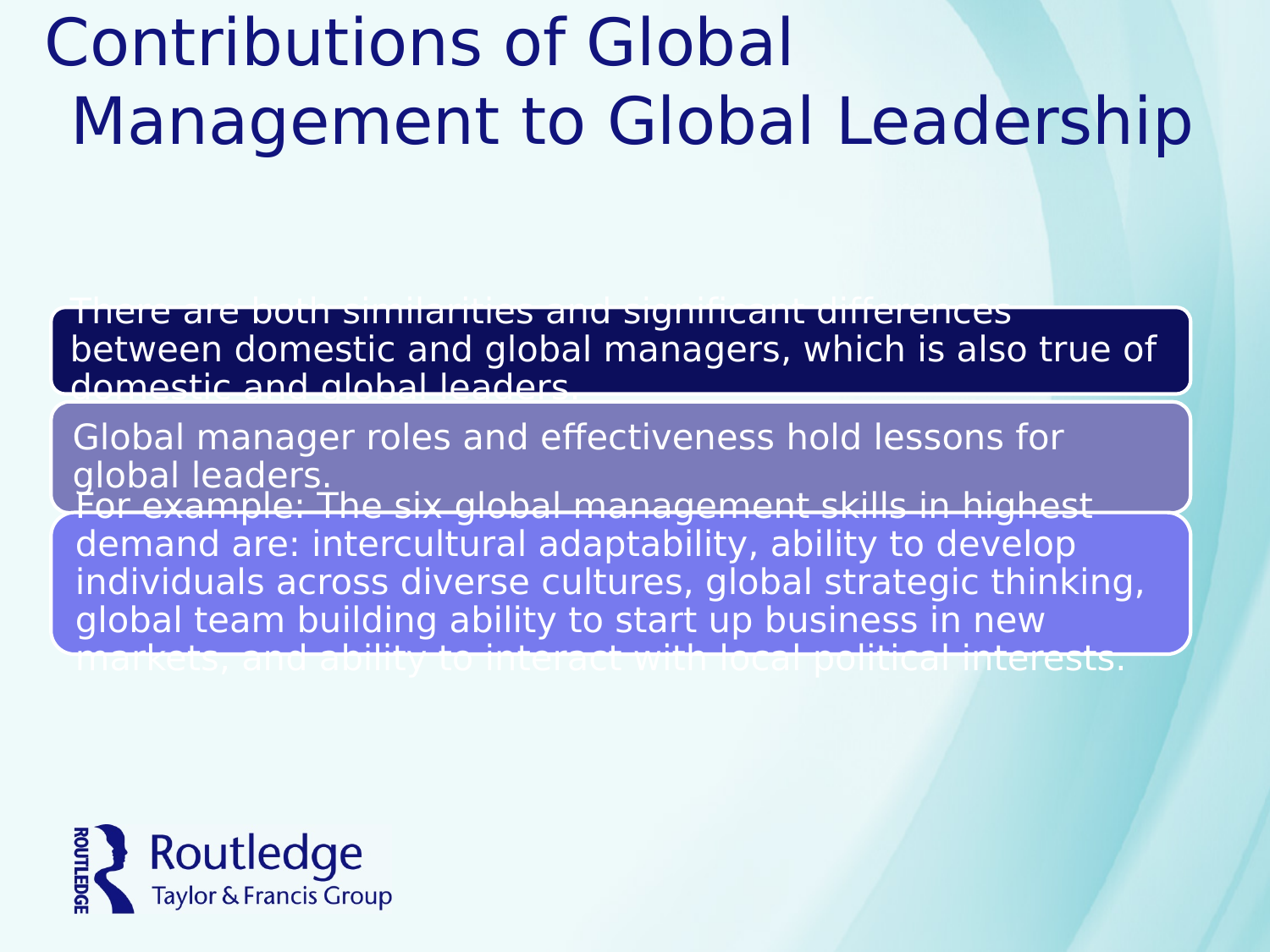

# Contributions of Global Management to Global Leadership
There are both similarities and significant differences between domestic and global managers, which is also true of domestic and global leaders.
Global manager roles and effectiveness hold lessons for global leaders.
For example: The six global management skills in highest demand are: intercultural adaptability, ability to develop individuals across diverse cultures, global strategic thinking, global team building ability to start up business in new markets, and ability to interact with local political interests.